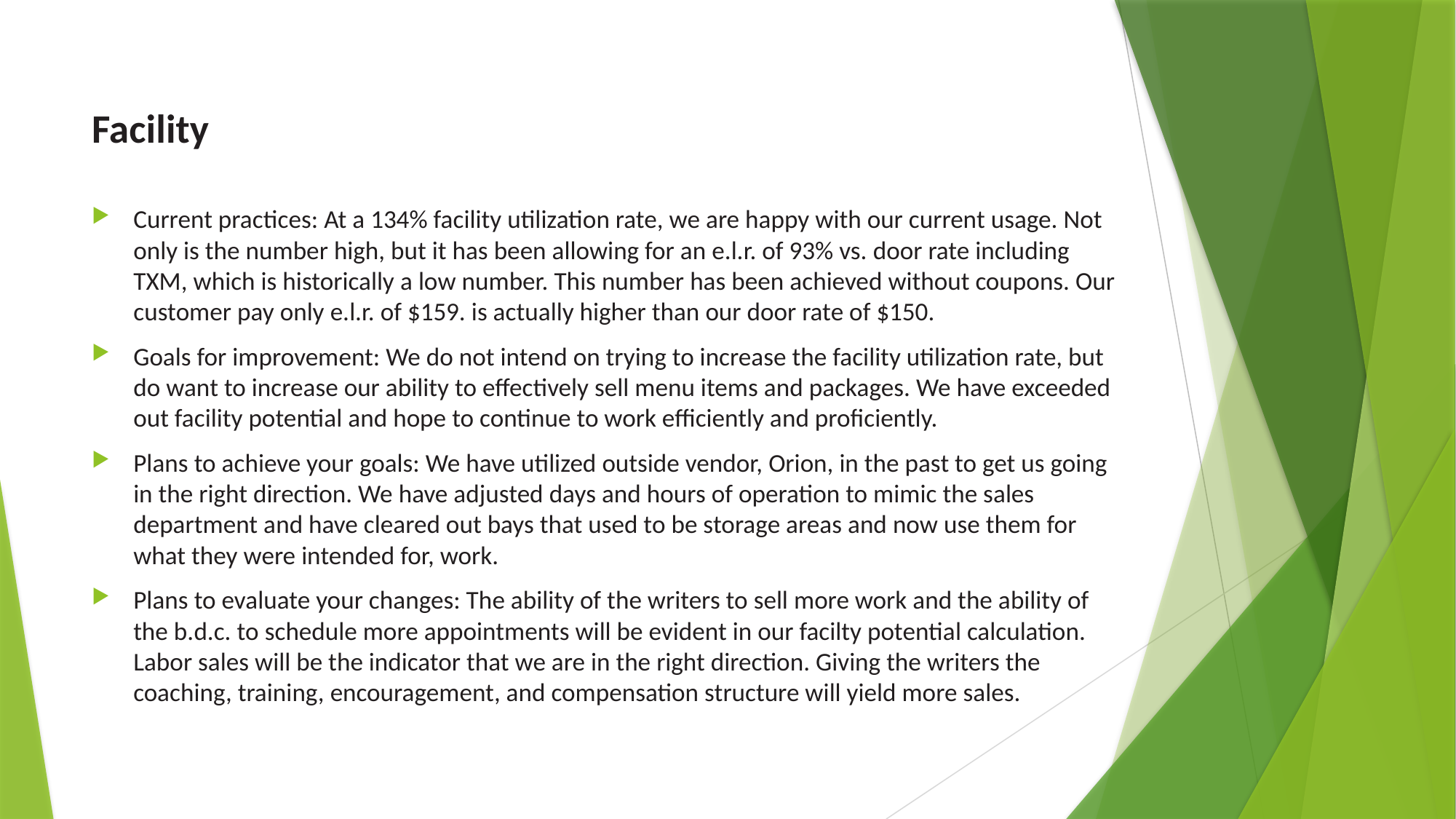

# Facility

Current practices: At a 134% facility utilization rate, we are happy with our current usage. Not only is the number high, but it has been allowing for an e.l.r. of 93% vs. door rate including TXM, which is historically a low number. This number has been achieved without coupons. Our customer pay only e.l.r. of $159. is actually higher than our door rate of $150.
Goals for improvement: We do not intend on trying to increase the facility utilization rate, but do want to increase our ability to effectively sell menu items and packages. We have exceeded out facility potential and hope to continue to work efficiently and proficiently.
Plans to achieve your goals: We have utilized outside vendor, Orion, in the past to get us going in the right direction. We have adjusted days and hours of operation to mimic the sales department and have cleared out bays that used to be storage areas and now use them for what they were intended for, work.
Plans to evaluate your changes: The ability of the writers to sell more work and the ability of the b.d.c. to schedule more appointments will be evident in our facilty potential calculation. Labor sales will be the indicator that we are in the right direction. Giving the writers the coaching, training, encouragement, and compensation structure will yield more sales.